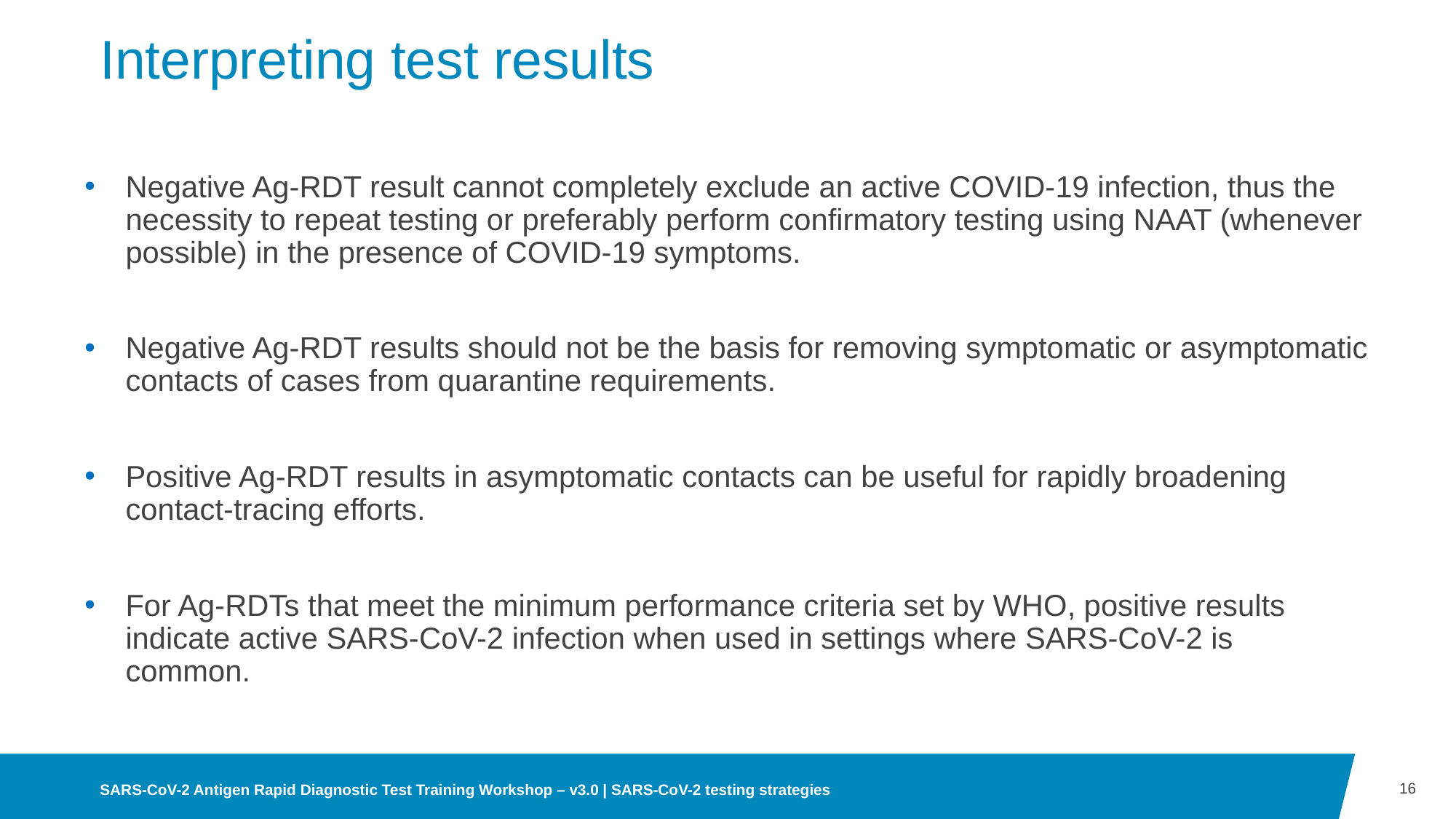

# Interpreting test results

Negative Ag-RDT result cannot completely exclude an active COVID-19 infection, thus the necessity to repeat testing or preferably perform confirmatory testing using NAAT (whenever possible) in the presence of COVID-19 symptoms.

Negative Ag-RDT results should not be the basis for removing symptomatic or asymptomatic contacts of cases from quarantine requirements.

Positive Ag-RDT results in asymptomatic contacts can be useful for rapidly broadening contact-tracing efforts.

For Ag-RDTs that meet the minimum performance criteria set by WHO, positive results indicate active SARS-CoV-2 infection when used in settings where SARS-CoV-2 is common.

16
SARS-CoV-2 Antigen Rapid Diagnostic Test Training Workshop – v3.0 | SARS-CoV-2 testing strategies